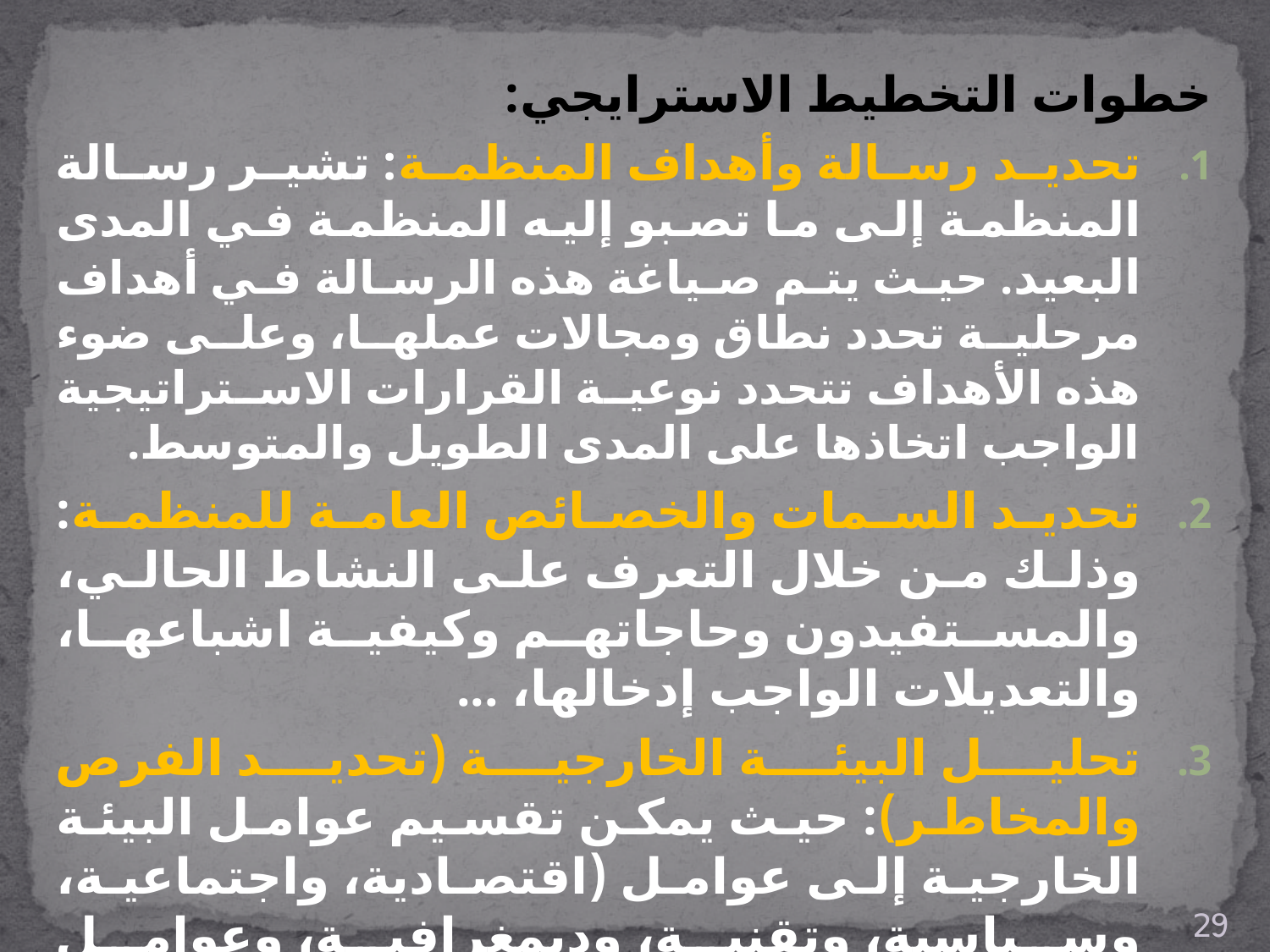

خطوات التخطيط الاسترايجي:
تحديد رسالة وأهداف المنظمة: تشير رسالة المنظمة إلى ما تصبو إليه المنظمة في المدى البعيد. حيث يتم صياغة هذه الرسالة في أهداف مرحلية تحدد نطاق ومجالات عملها، وعلى ضوء هذه الأهداف تتحدد نوعية القرارات الاستراتيجية الواجب اتخاذها على المدى الطويل والمتوسط.
تحديد السمات والخصائص العامة للمنظمة: وذلك من خلال التعرف على النشاط الحالي، والمستفيدون وحاجاتهم وكيفية اشباعها، والتعديلات الواجب إدخالها، ...
تحليل البيئة الخارجية (تحديد الفرص والمخاطر): حيث يمكن تقسيم عوامل البيئة الخارجية إلى عوامل (اقتصادية، واجتماعية، وسياسية، وتقنية، وديمغرافية، وعوامل أخرى).
تحليل البيئة الداخلية (تحديد نواحي القوة والضعف): وتتكون البيئة الداخلية للمنظمة من (الهيكل التنظيمي، والثقافة، والموارد).
29